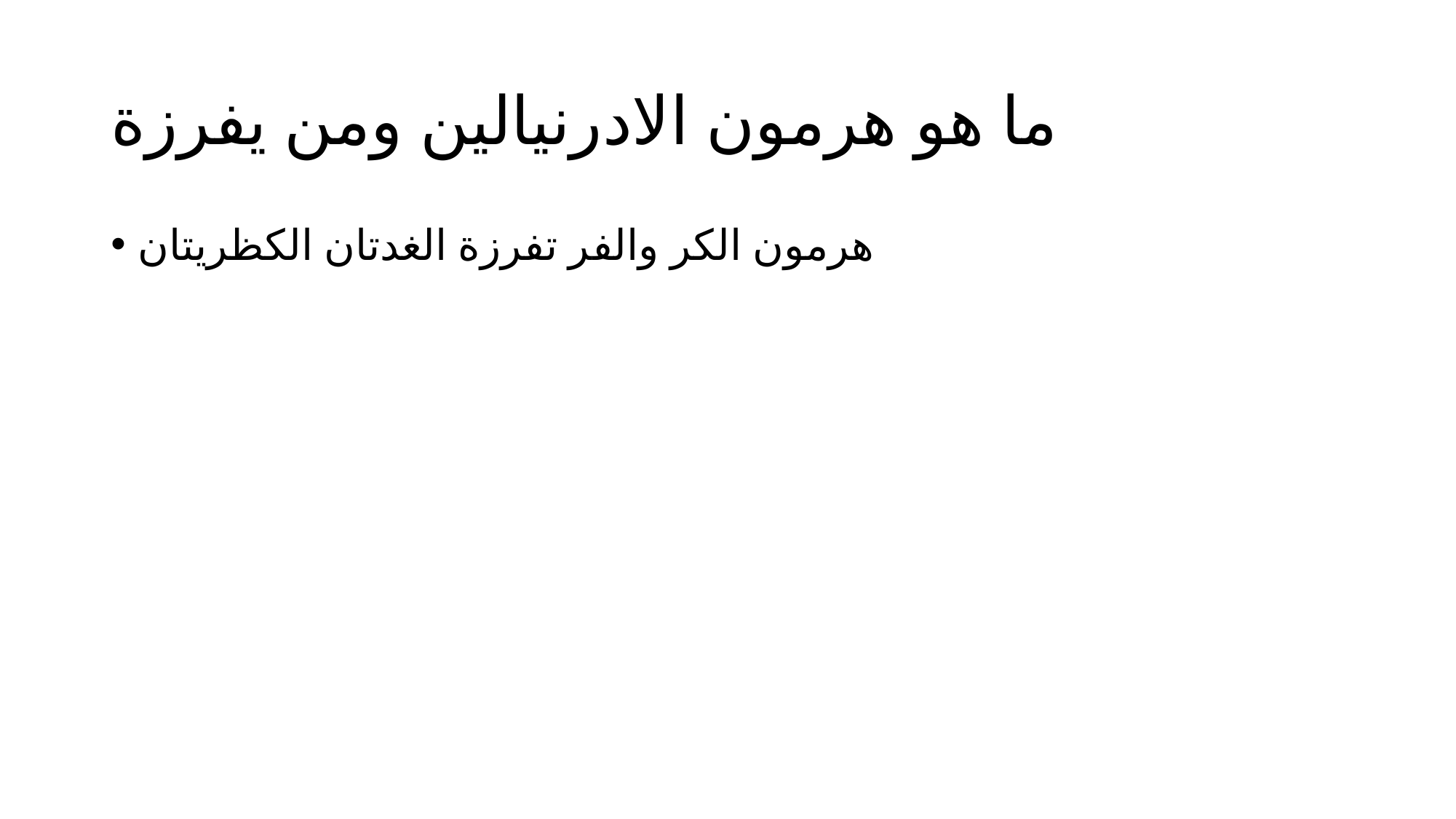

# ما هو هرمون الادرنيالين ومن يفرزة
هرمون الكر والفر تفرزة الغدتان الكظريتان